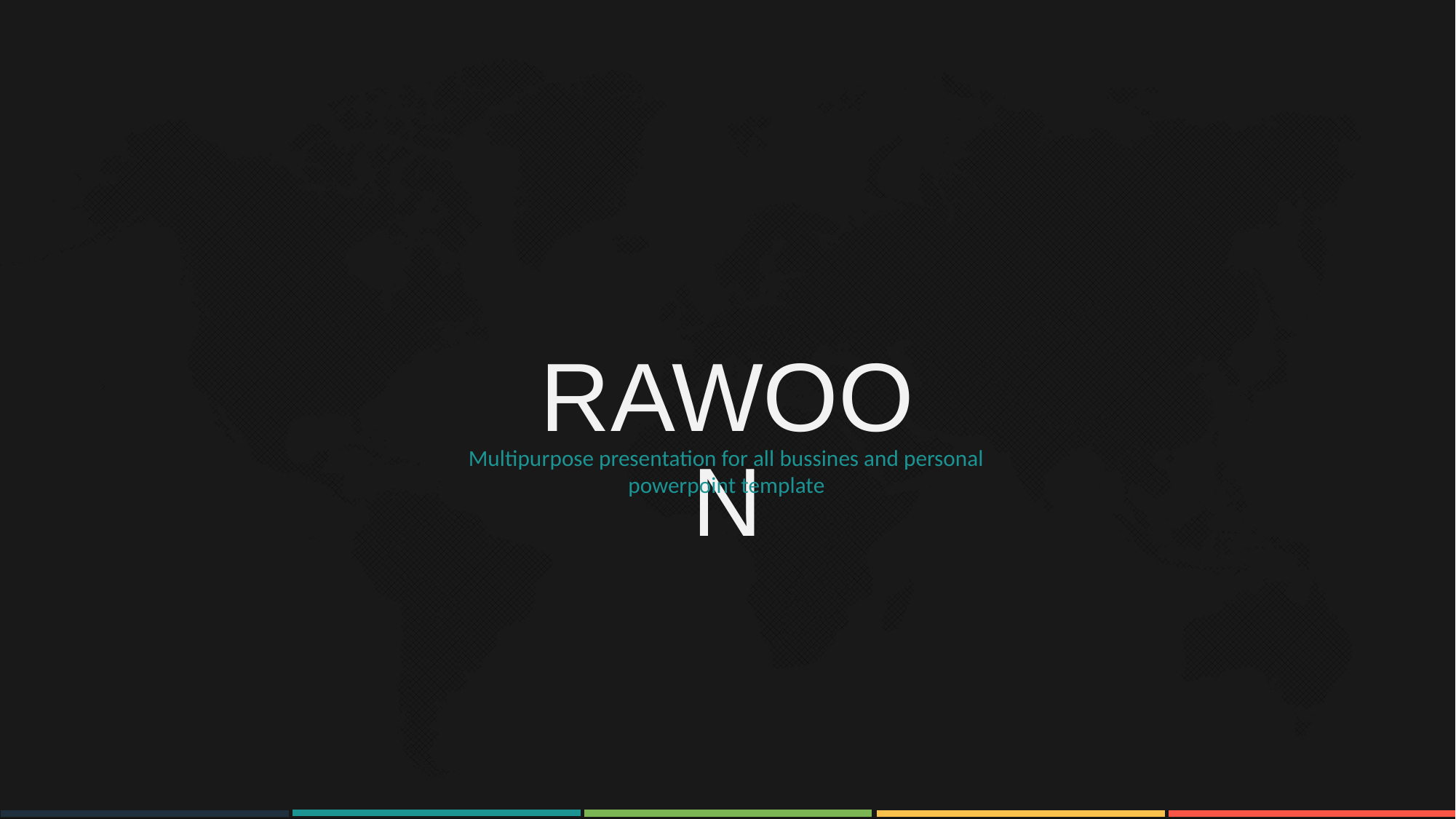

RAWOON
Multipurpose presentation for all bussines and personal
powerpoint template